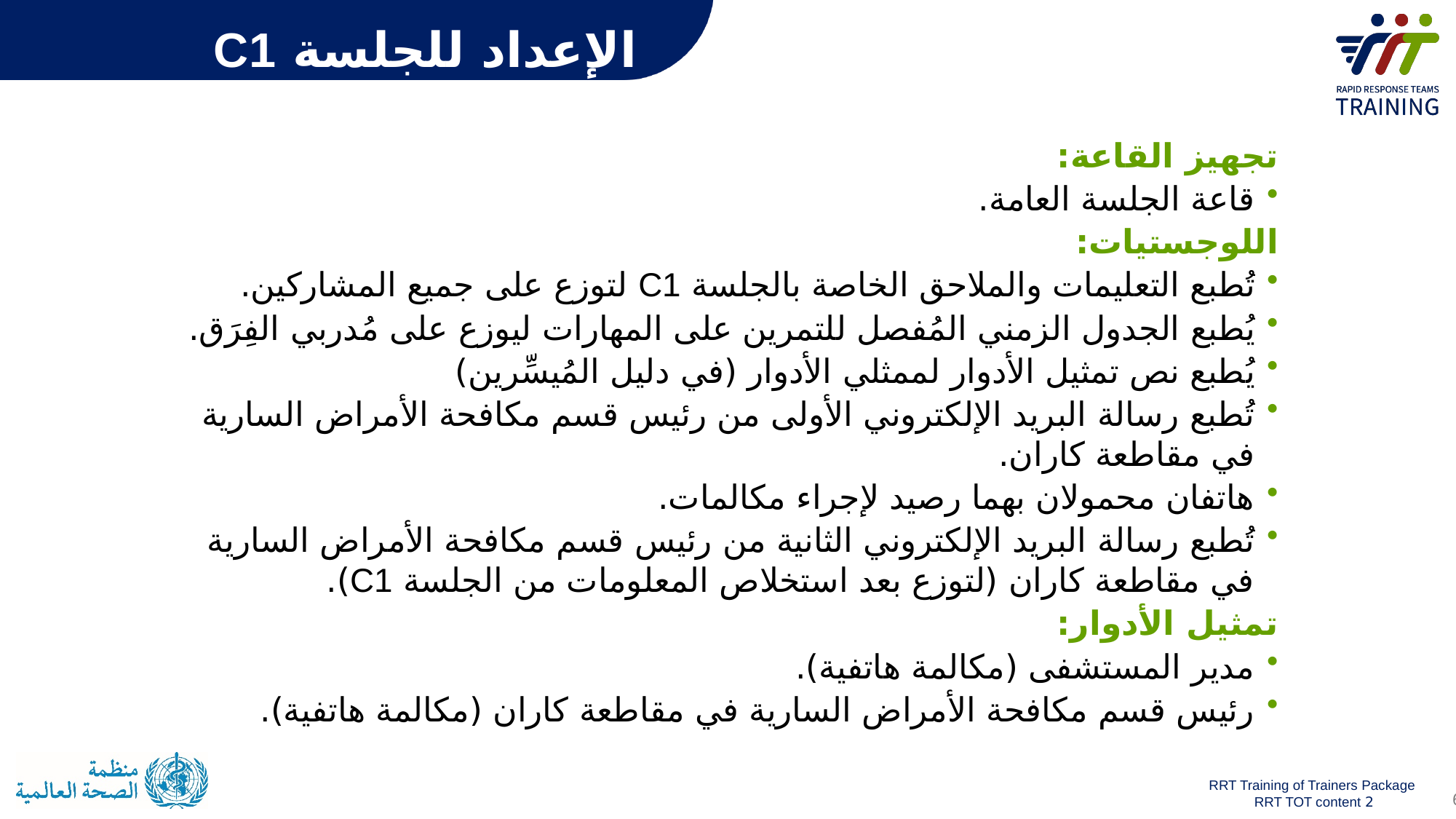

# الإعداد للجلسة C1
تجهيز القاعة:
قاعة الجلسة العامة.
اللوجستيات:
تُطبع التعليمات والملاحق الخاصة بالجلسة C1 لتوزع على جميع المشاركين.
يُطبع الجدول الزمني المُفصل للتمرين على المهارات ليوزع على مُدربي الفِرَق.
يُطبع نص تمثيل الأدوار لممثلي الأدوار (في دليل المُيسِّرين)
تُطبع رسالة البريد الإلكتروني الأولى من رئيس قسم مكافحة الأمراض السارية في مقاطعة كاران.
هاتفان محمولان بهما رصيد لإجراء مكالمات.
تُطبع رسالة البريد الإلكتروني الثانية من رئيس قسم مكافحة الأمراض السارية في مقاطعة كاران (لتوزع بعد استخلاص المعلومات من الجلسة C1).
تمثيل الأدوار:
مدير المستشفى (مكالمة هاتفية).
رئيس قسم مكافحة الأمراض السارية في مقاطعة كاران (مكالمة هاتفية).